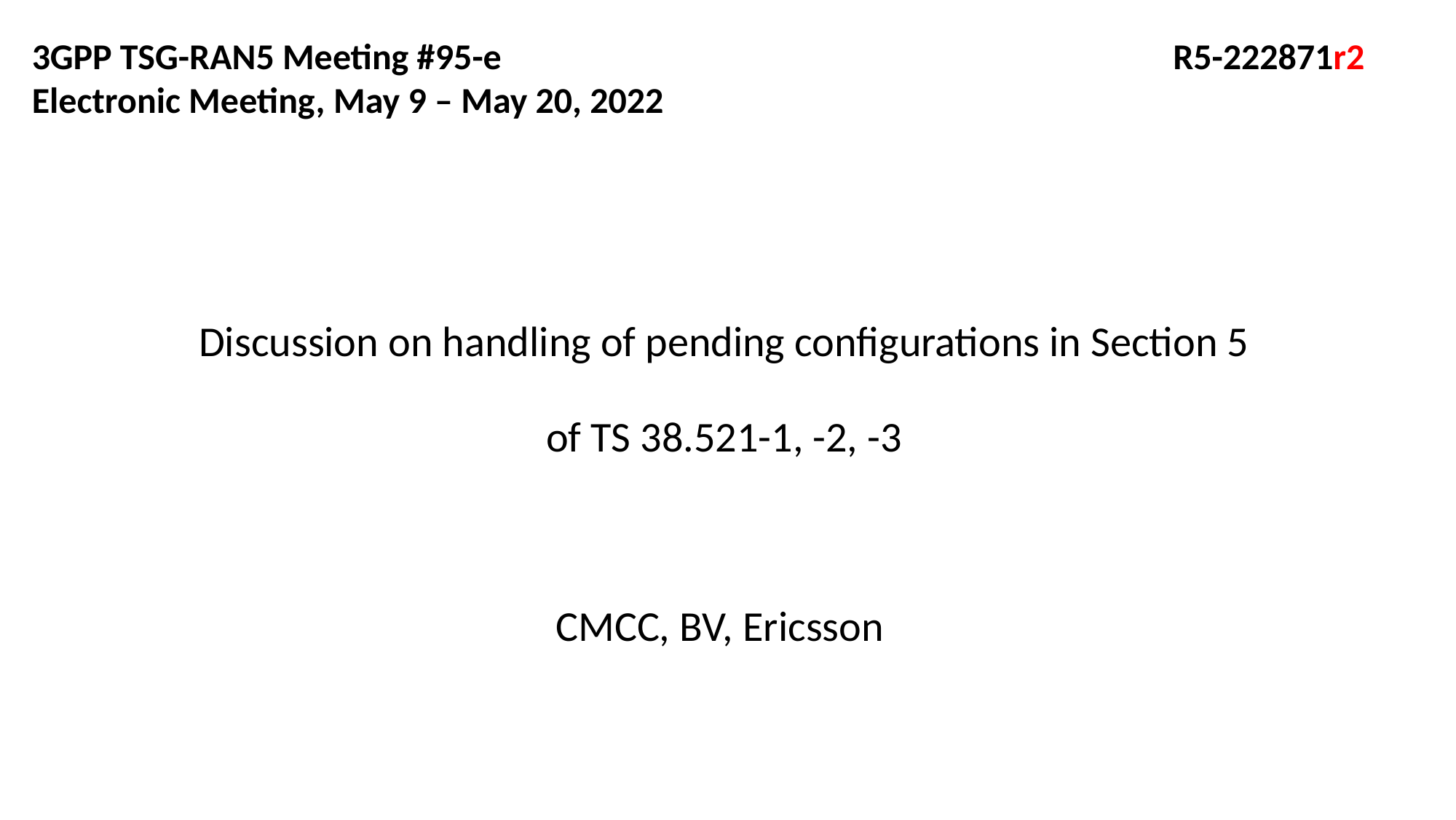

3GPP TSG-RAN5 Meeting #95-e 						      R5-222871r2
Electronic Meeting, May 9 – May 20, 2022
# Discussion on handling of pending configurations in Section 5 of TS 38.521-1, -2, -3
CMCC, BV, Ericsson